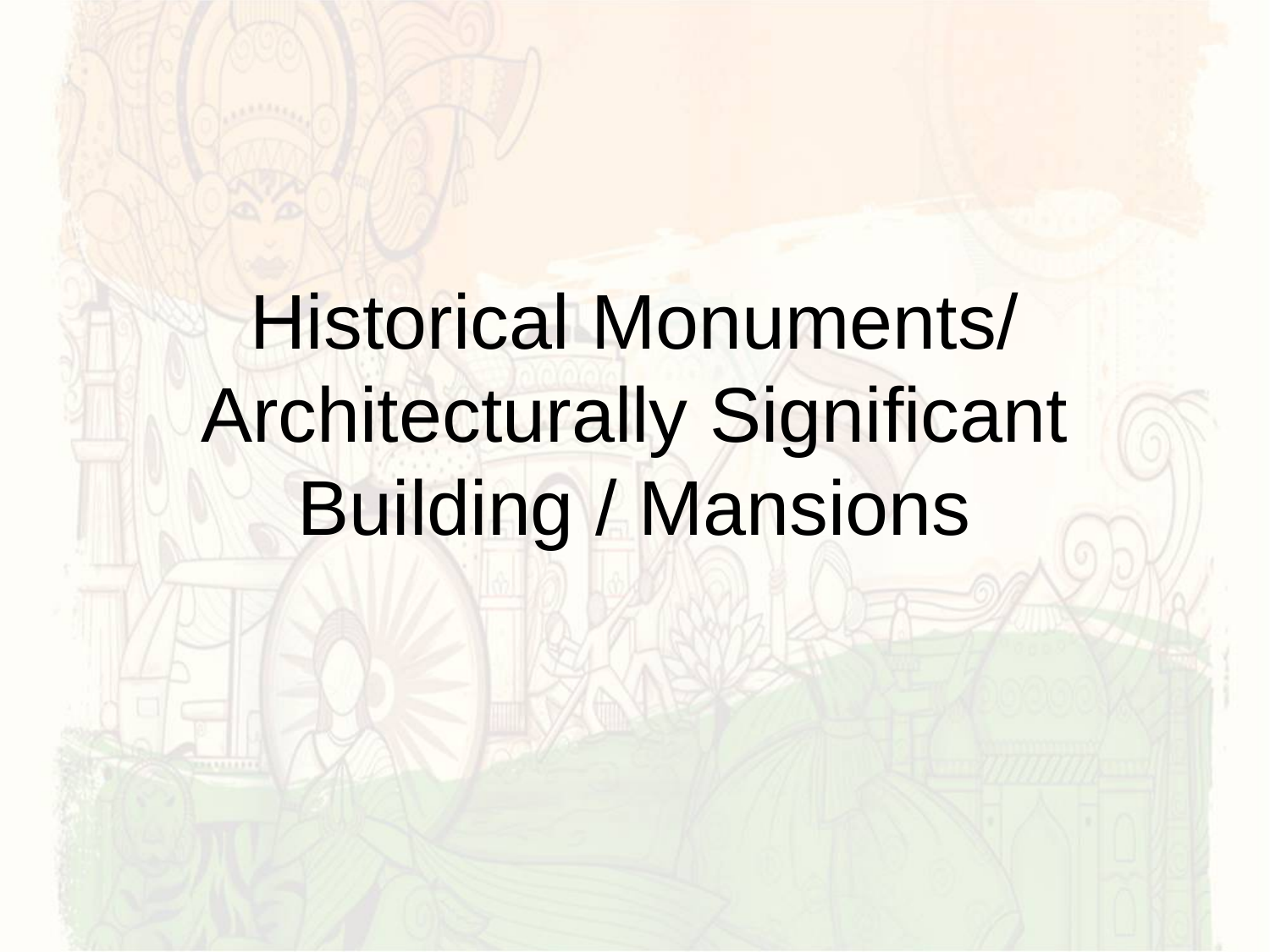

# Historical Monuments/ Architecturally Significant Building / Mansions